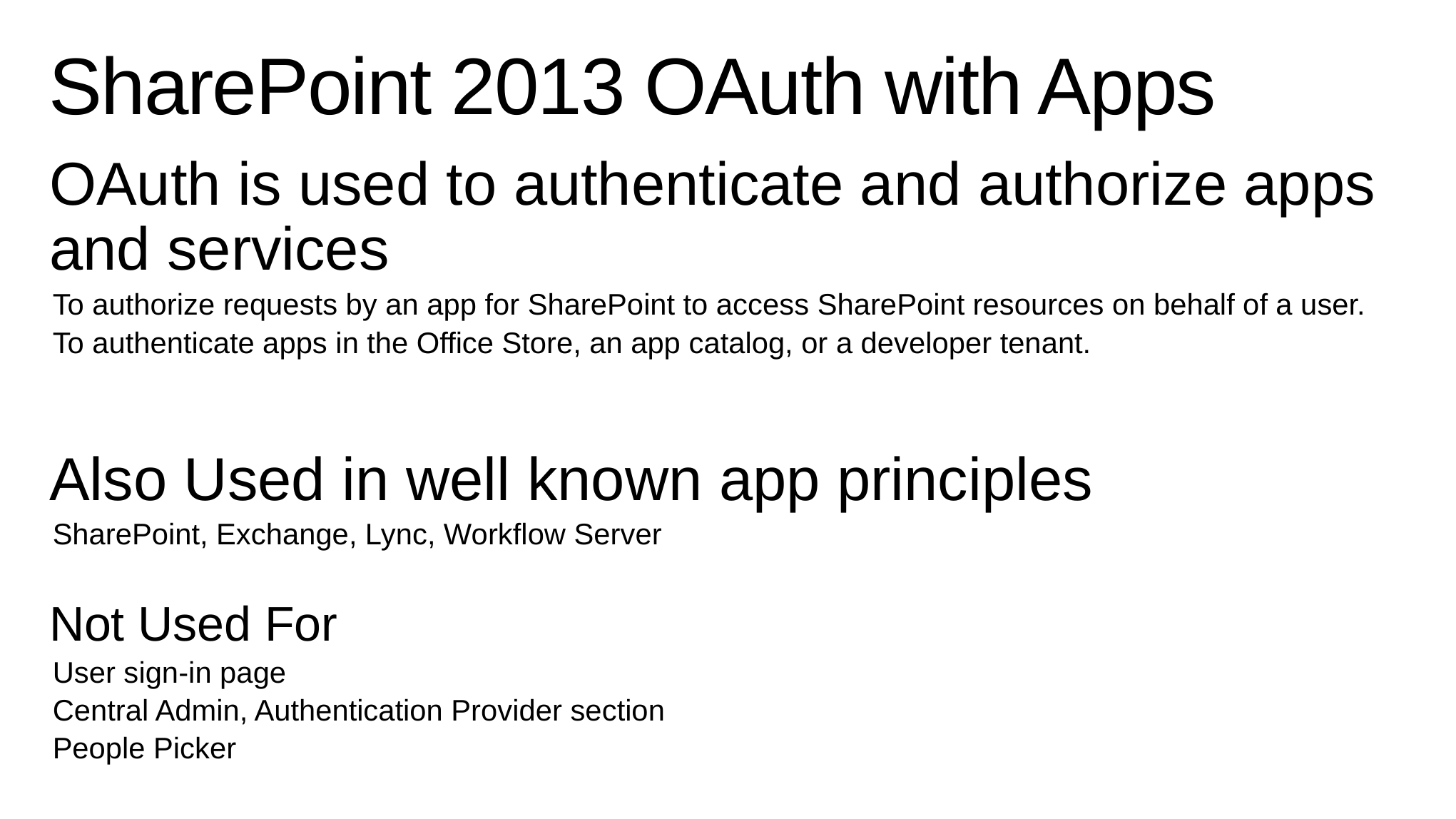

# SharePoint 2013 OAuth with Apps
OAuth is used to authenticate and authorize apps and services
To authorize requests by an app for SharePoint to access SharePoint resources on behalf of a user.
To authenticate apps in the Office Store, an app catalog, or a developer tenant.

Also Used in well known app principles
SharePoint, Exchange, Lync, Workflow Server

Not Used For
User sign-in page
Central Admin, Authentication Provider section
People Picker